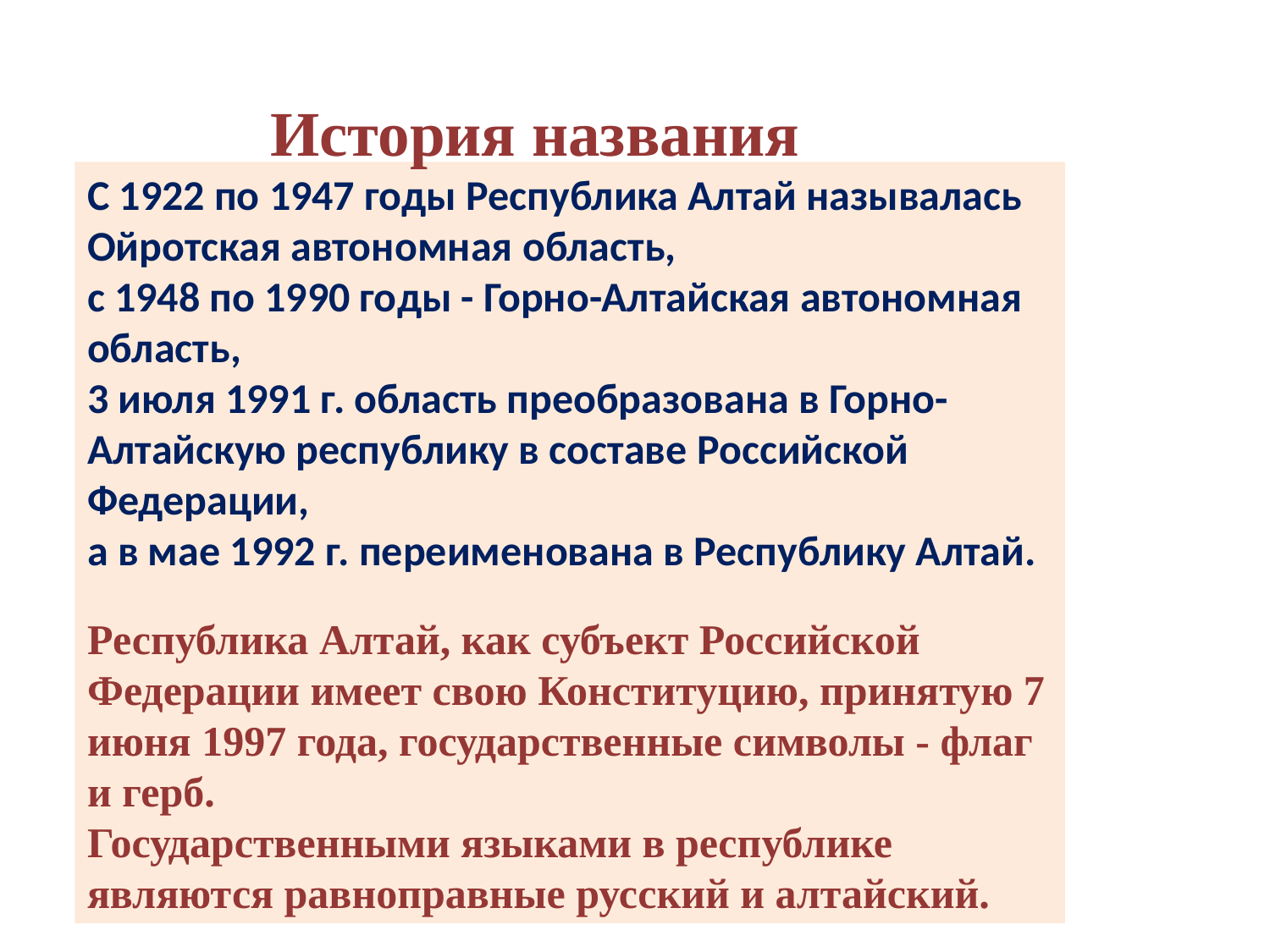

История названия
С 1922 по 1947 годы Республика Алтай называлась Ойротская автономная область,
с 1948 по 1990 годы - Горно-Алтайская автономная область,
3 июля 1991 г. область преобразована в Горно-Алтайскую республику в составе Российской Федерации,
а в мае 1992 г. переименована в Республику Алтай.
Республика Алтай, как субъект Российской Федерации имеет свою Конституцию, принятую 7 июня 1997 года, государственные символы - флаг и герб.
Государственными языками в республике являются равноправные русский и алтайский.